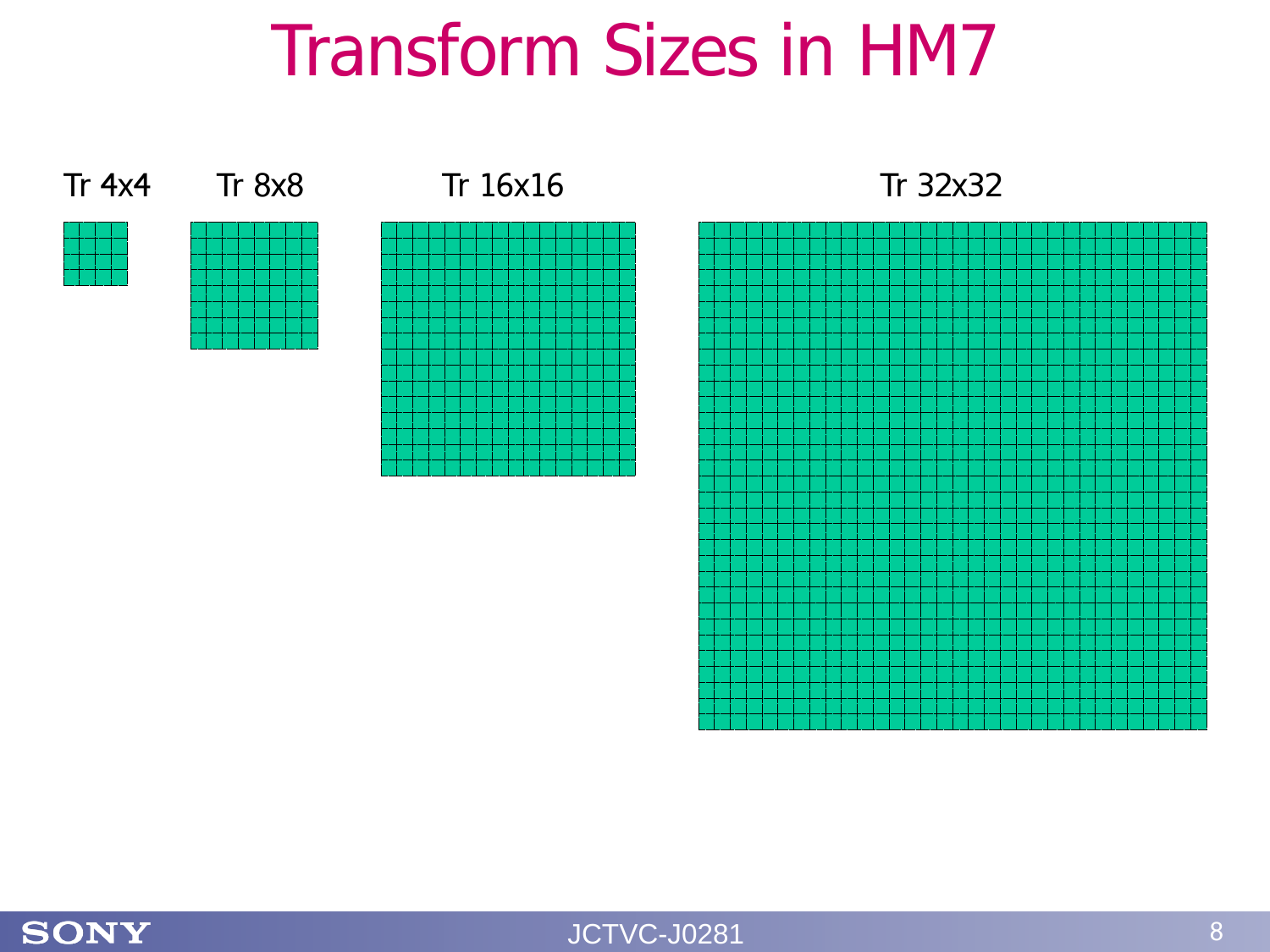

# Transform Sizes in HM7
Tr 4x4
Tr 8x8
Tr 16x16
Tr 32x32

JCTVC-J0281
8